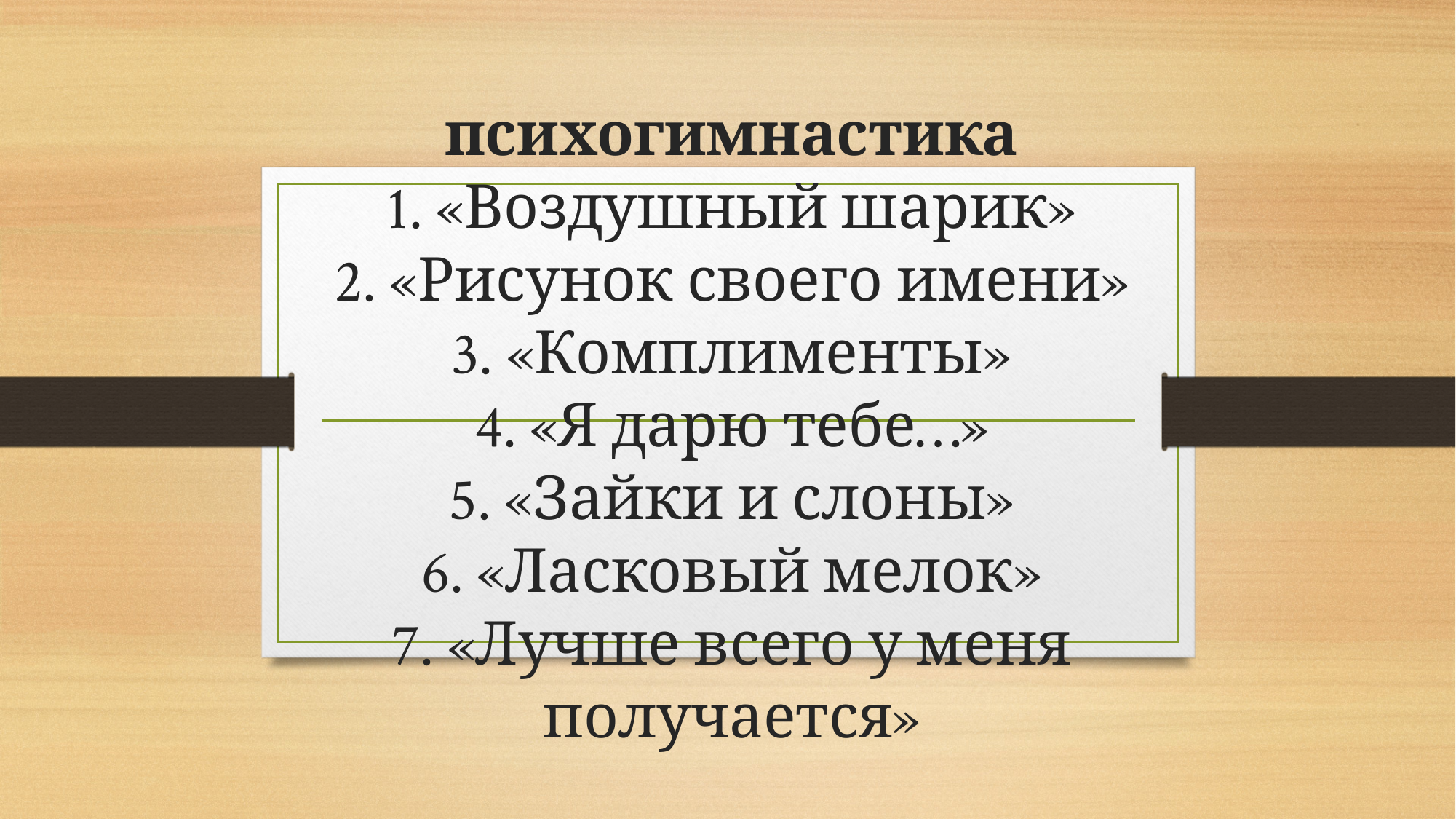

# психогимнастика 1. «Воздушный шарик» 2. «Рисунок своего имени» 3. «Комплименты» 4. «Я дарю тебе…» 5. «Зайки и слоны» 6. «Ласковый мелок» 7. «Лучше всего у меня получается»